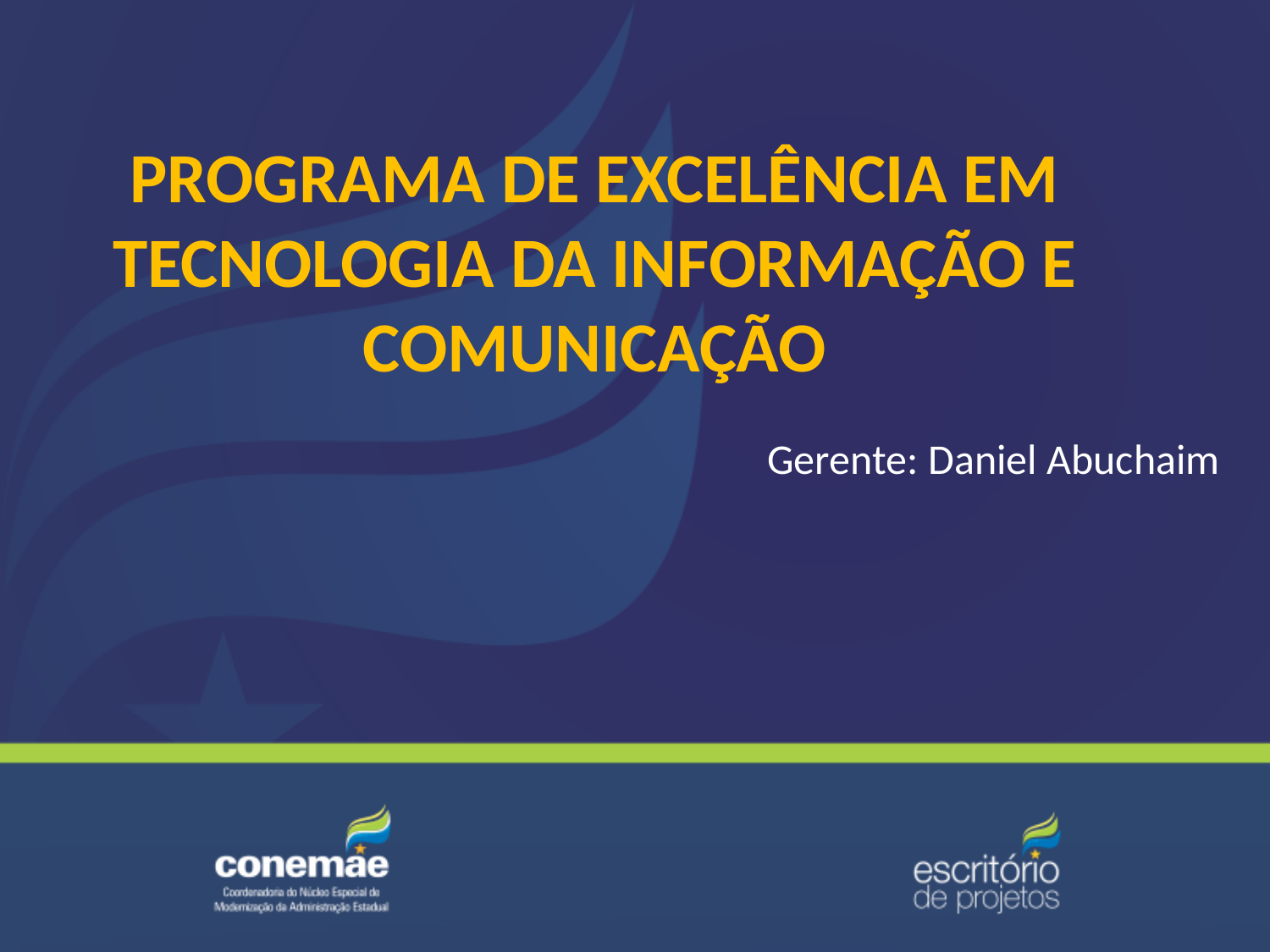

PROGRAMA DE EXCELÊNCIA EM TECNOLOGIA DA INFORMAÇÃO E COMUNICAÇÃO
Gerente: Daniel Abuchaim